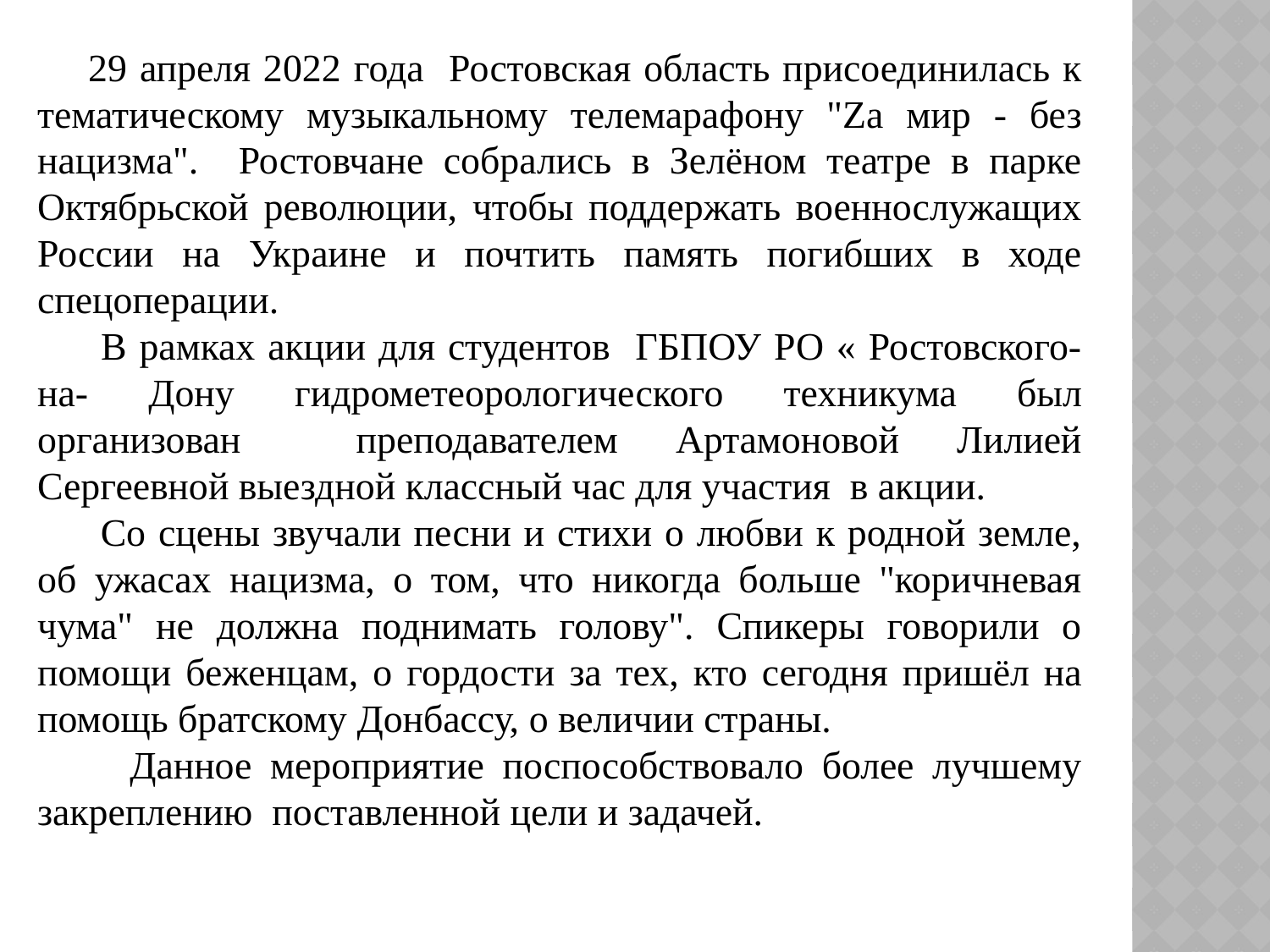

29 апреля 2022 года  Ростовская область присоединилась к тематическому музыкальному телемарафону "Zа мир - без нацизма".  Ростовчане собрались в Зелёном театре в парке Октябрьской революции, чтобы поддержать военнослужащих России на Украине и почтить память погибших в ходе спецоперации.
     В рамках акции для студентов  ГБПОУ РО « Ростовского-на- Дону гидрометеорологического техникума был организован  преподавателем Артамоновой Лилией Сергеевной выездной классный час для участия  в акции.
     Со сцены звучали песни и стихи о любви к родной земле, об ужасах нацизма, о том, что никогда больше "коричневая чума" не должна поднимать голову". Спикеры говорили о помощи беженцам, о гордости за тех, кто сегодня пришёл на помощь братскому Донбассу, о величии страны.
     Данное мероприятие поспособствовало более лучшему закреплению  поставленной цели и задачей.